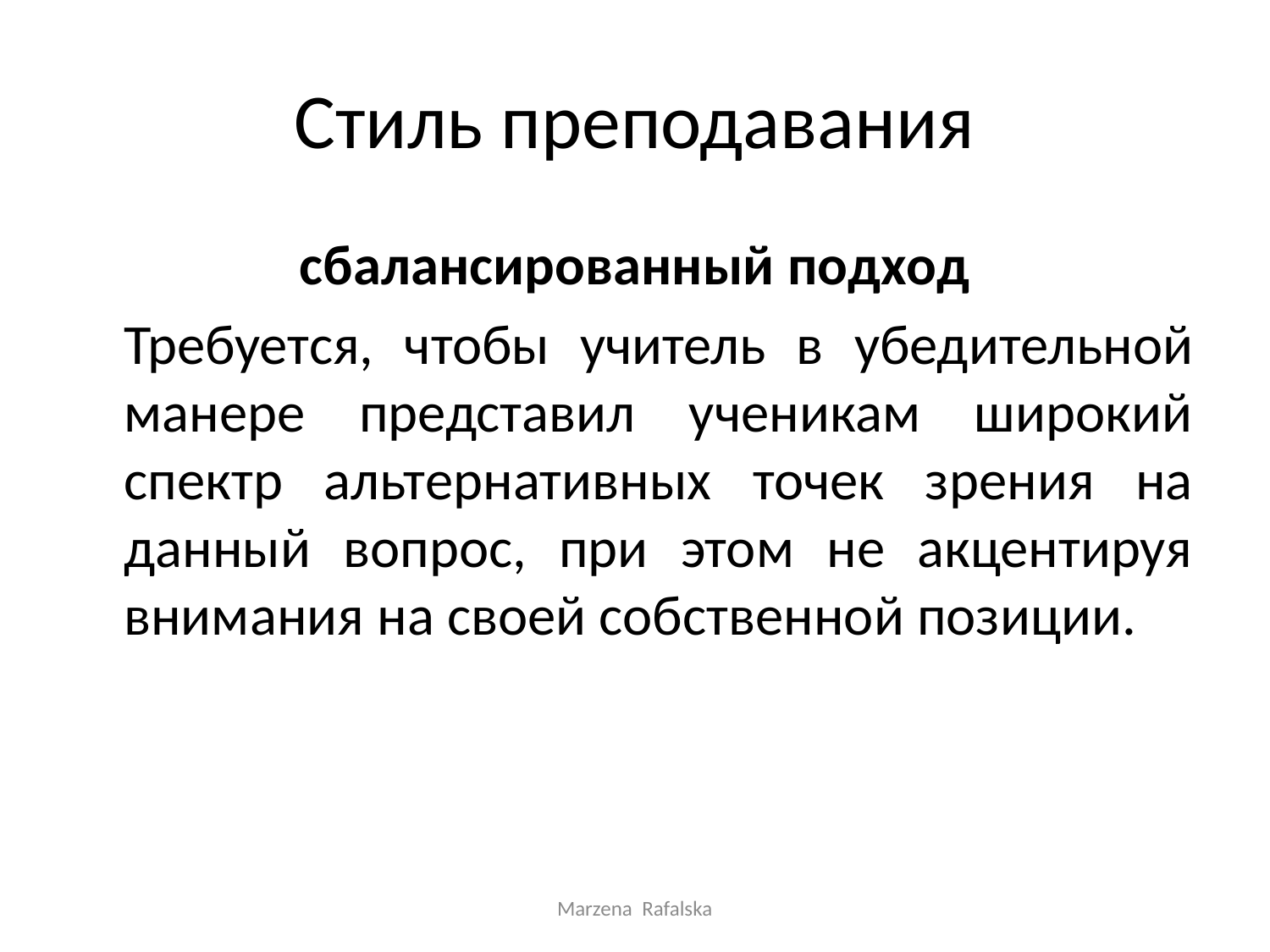

# Стиль преподавания
cбалансированный подход
	Требуется, чтобы учитель в убедительной манере представил ученикам широкий спектр альтернативных точек зрения на данный вопрос, при этом не акцентируя внимания на своей собственной позиции.
Marzena  Rafalska